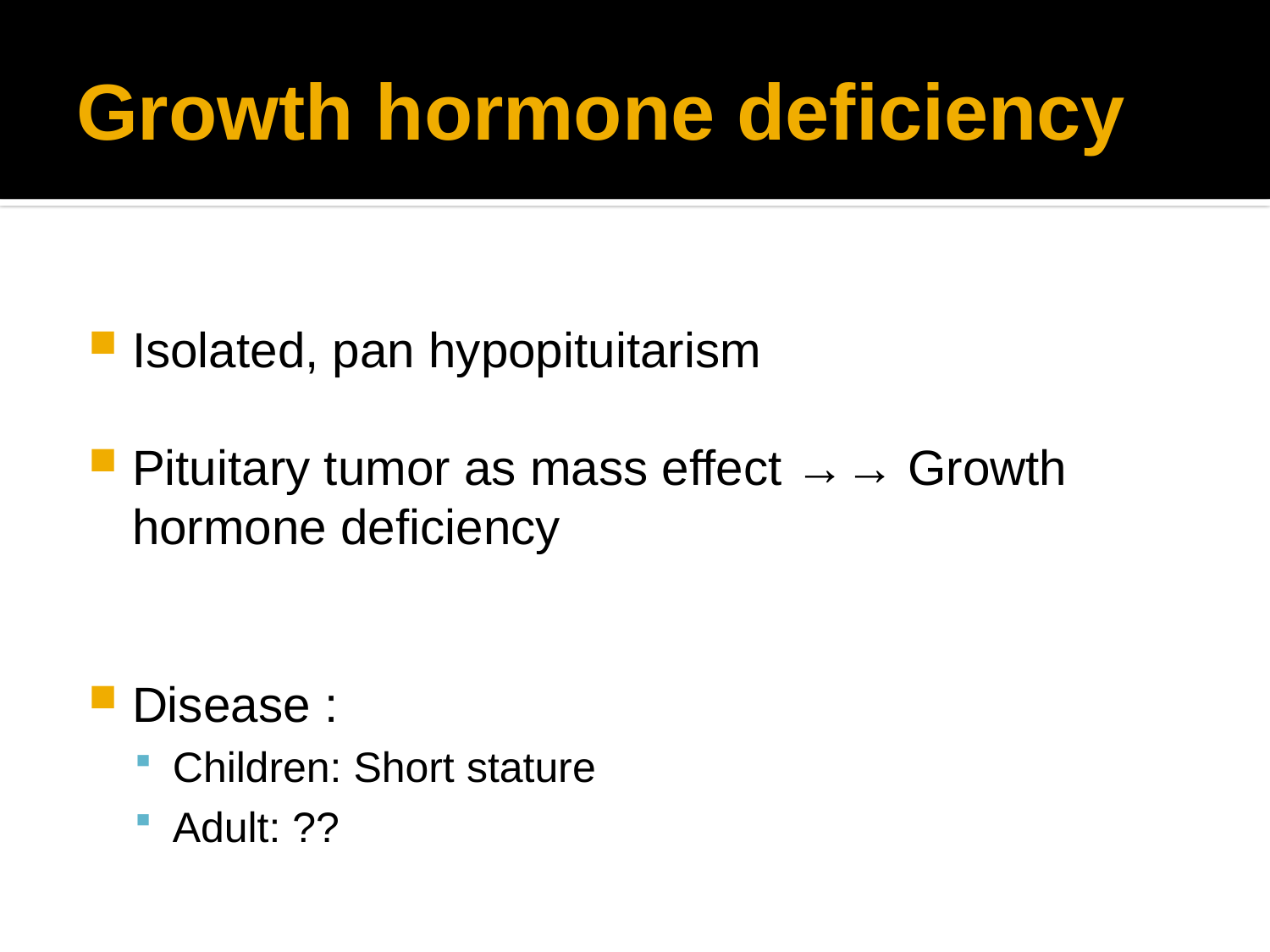

# Growth hormone deficiency

Isolated, pan hypopituitarism

Pituitary tumor as mass effect →→ Growth hormone deficiency

Disease :
Children: Short stature
Adult: ??